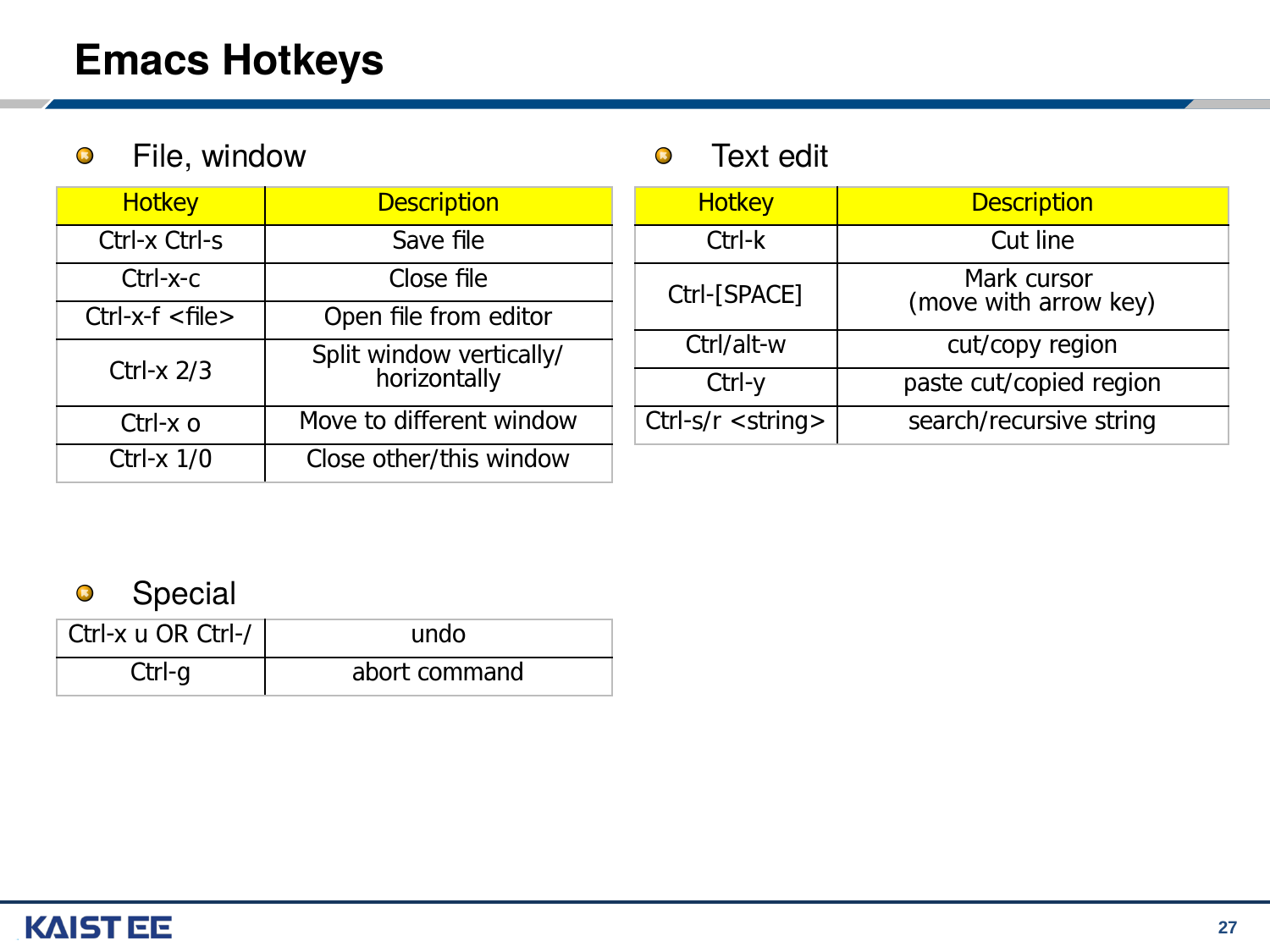

# Emacs Hotkeys
File, window

Text edit

| Hotkey | Description |
| --- | --- |
| Ctrl-x Ctrl-s | Save file |
| Ctrl-x-c | Close file |
| Ctrl-x-f <file> | Open file from editor |
| Ctrl-x 2/3 | Split window vertically/horizontally |
| Ctrl-x o | Move to different window |
| Ctrl-x 1/0 | Close other/this window |
| Hotkey | Description |
| --- | --- |
| Ctrl-k | Cut line |
| Ctrl-[SPACE] | Mark cursor (move with arrow key) |
| Ctrl/alt-w | cut/copy region |
| Ctrl-y | paste cut/copied region |
| Ctrl-s/r <string> | search/recursive string |
Special

| Ctrl-x u OR Ctrl-/ | undo |
| --- | --- |
| Ctrl-g | abort command |